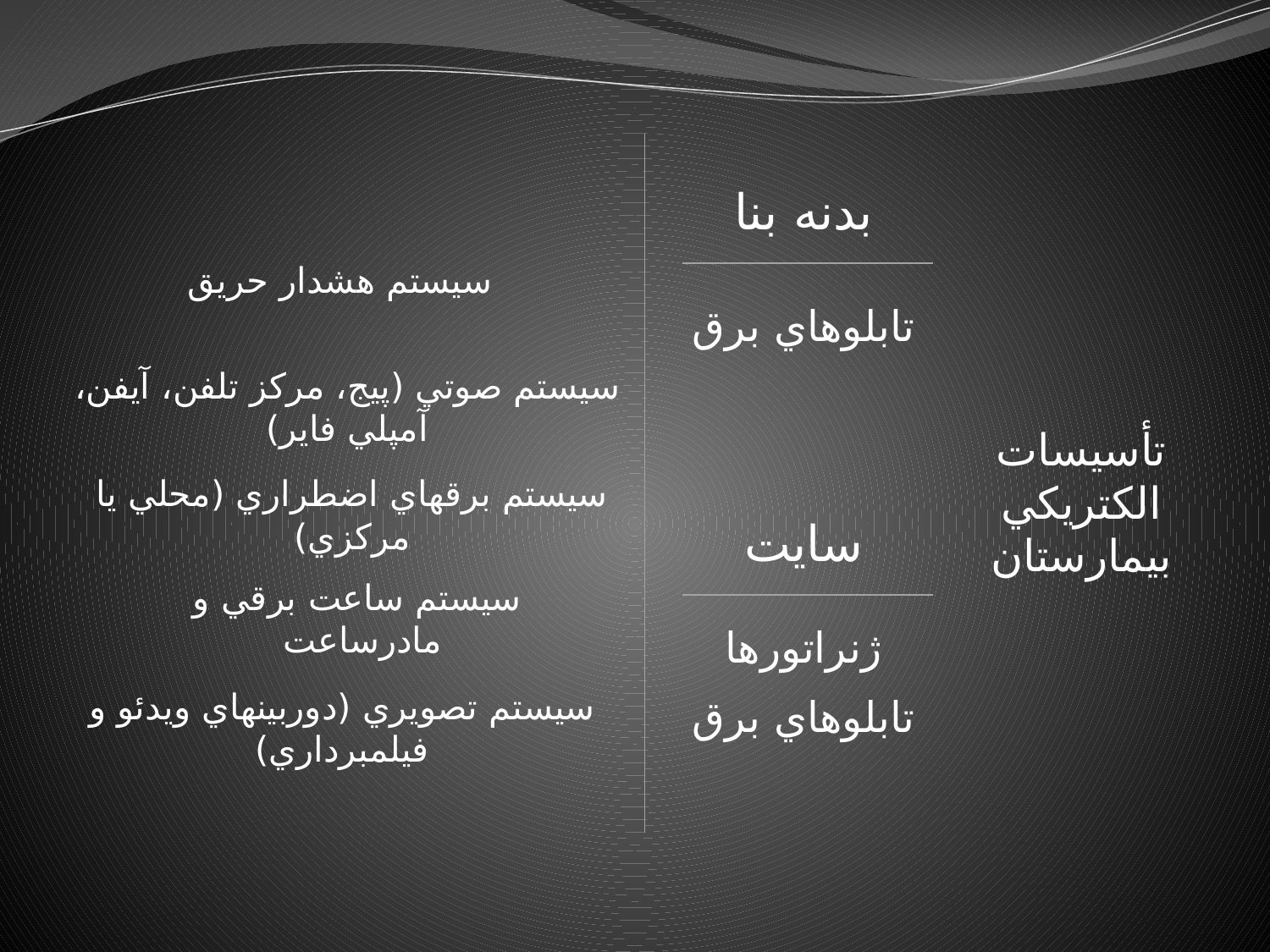

بدنه بنا
سيستم هشدار حريق
تابلوهاي برق
سيستم صوتي (پيج، مركز تلفن، آيفن، آمپلي فاير)
‏تأسيسات الكتريكي بيمارستان
سيستم برق‏هاي اضطراري (محلي يا مركزي)
سايت
سيستم ساعت برقي و مادرساعت
ژنراتورها
سيستم تصويري (دوربين‏هاي ويدئو و فيلمبرداري)
تابلوهاي برق